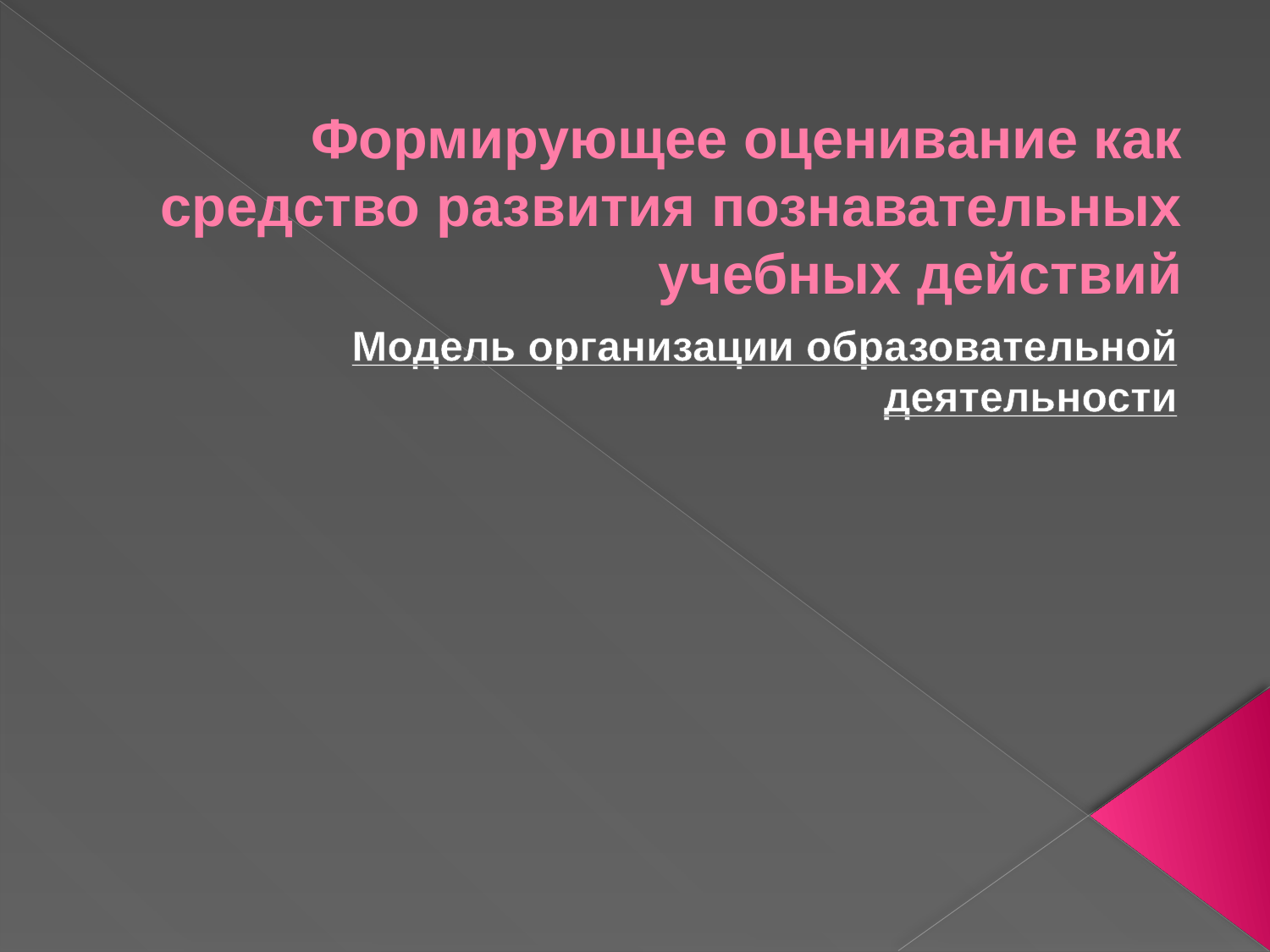

# Формирующее оценивание как средство развития познавательных учебных действий
Модель организации образовательной деятельности